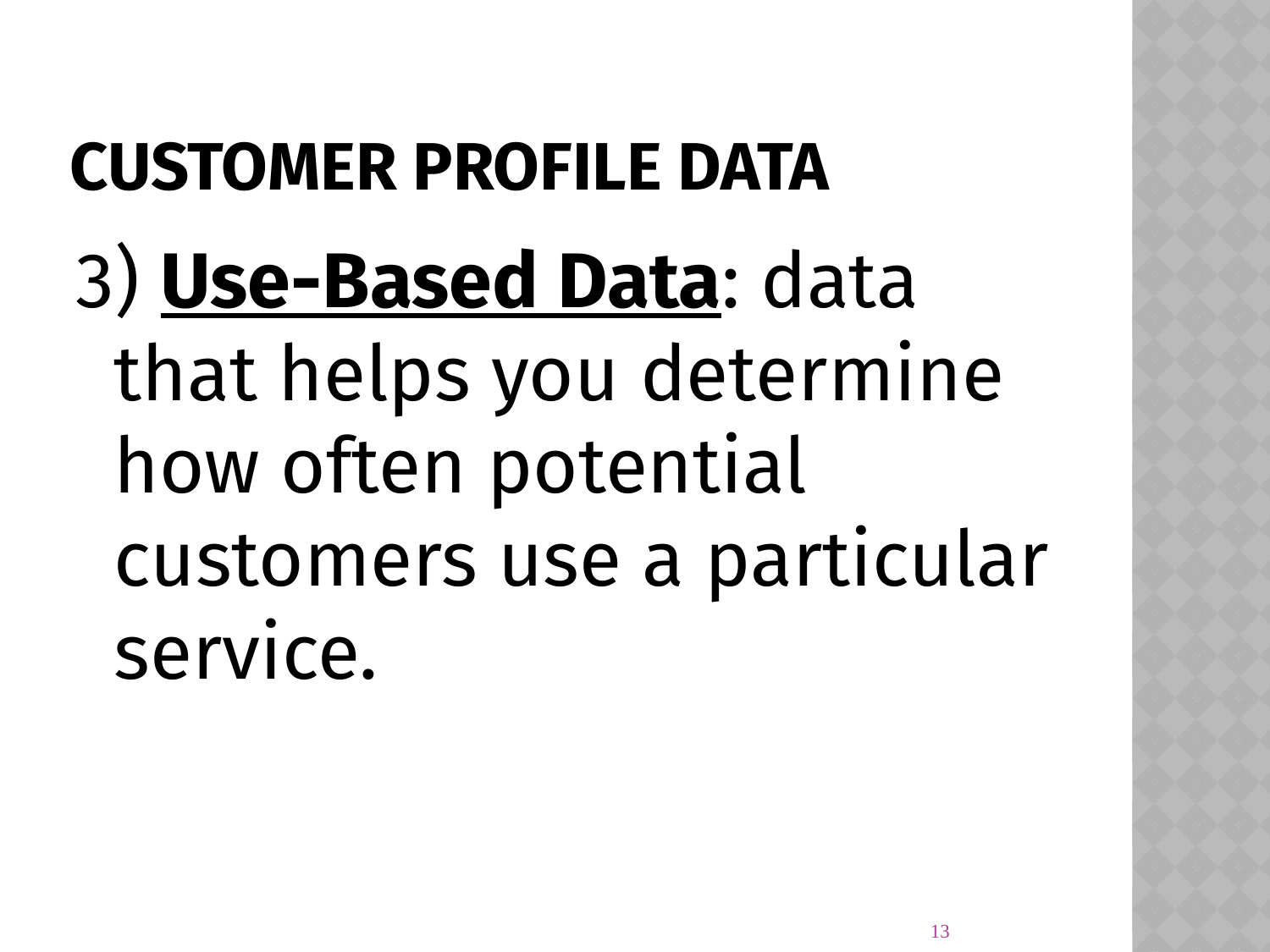

# Customer Profile Data
3) Use-Based Data: data that helps you determine how often potential customers use a particular service.
13